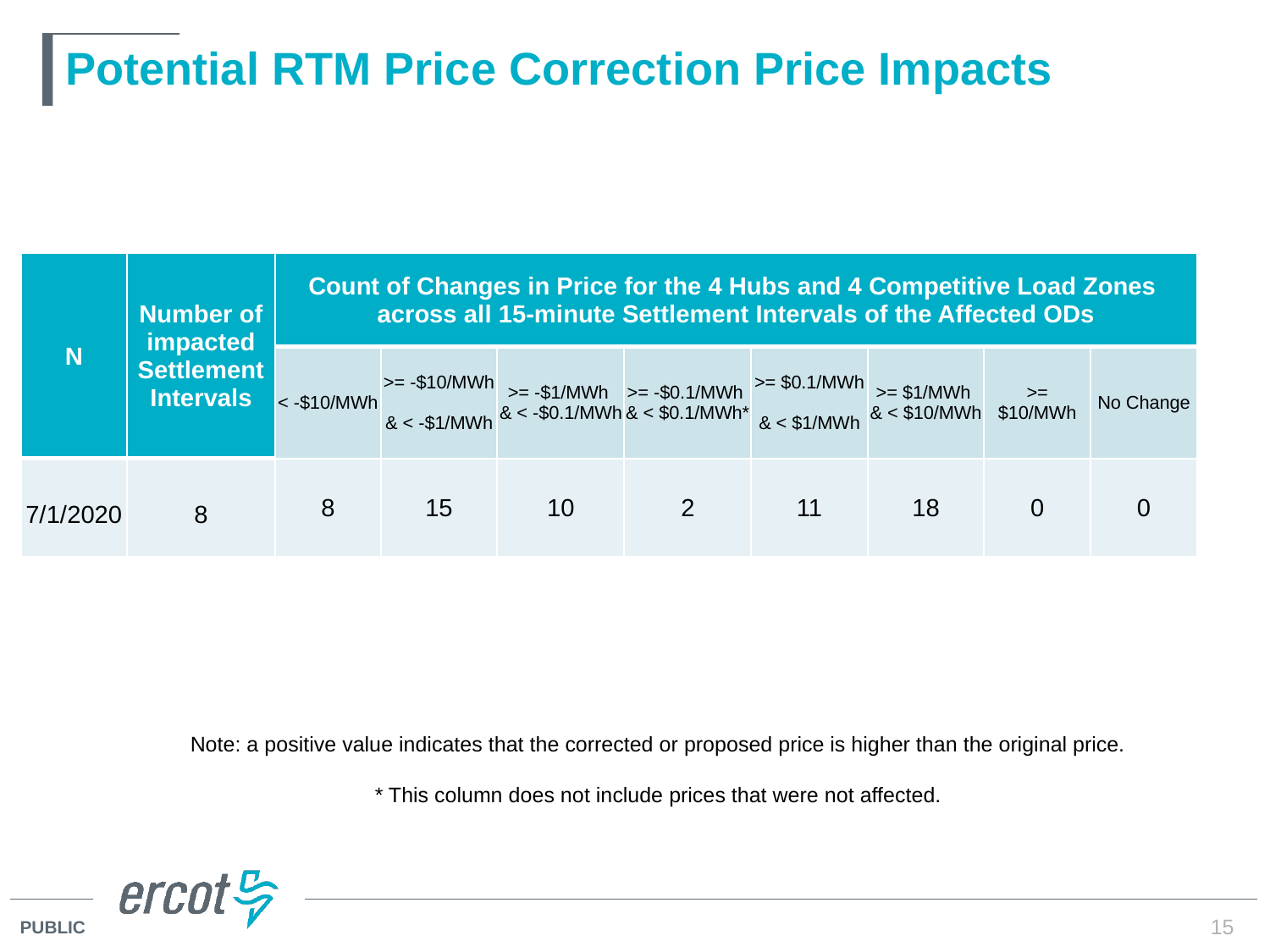

# Potential RTM Price Correction Price Impacts
| N | Number of impacted Settlement Intervals | Count of Changes in Price for the 4 Hubs and 4 Competitive Load Zones across all 15-minute Settlement Intervals of the Affected ODs |  |  |  |  |  |  |  |
| --- | --- | --- | --- | --- | --- | --- | --- | --- | --- |
|  |  | < -$10/MWh | >= -$10/MWh & < -$1/MWh | >= -$1/MWh & < -$0.1/MWh | >= -$0.1/MWh & < $0.1/MWh\* | >= $0.1/MWh & < $1/MWh | >= $1/MWh & < $10/MWh | >= $10/MWh | No Change |
| 7/1/2020 | 8 | 8 | 15 | 10 | 2 | 11 | 18 | 0 | 0 |
Note: a positive value indicates that the corrected or proposed price is higher than the original price.

* This column does not include prices that were not affected.
15